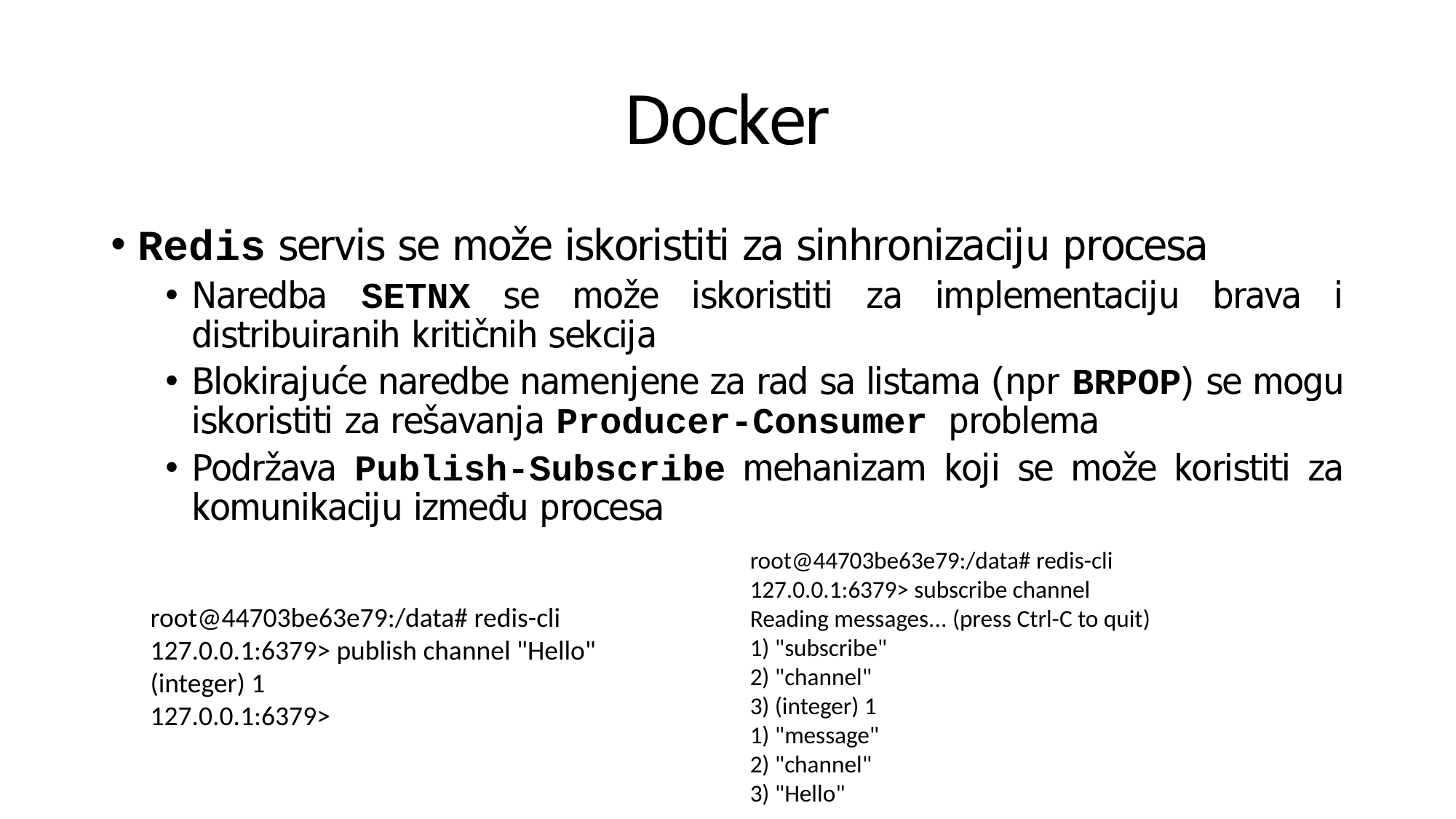

# Docker
Redis servis se može iskoristiti za sinhronizaciju procesa
Naredba SETNX se može iskoristiti za implementaciju brava i distribuiranih kritičnih sekcija
Blokirajuće naredbe namenjene za rad sa listama (npr BRPOP) se mogu iskoristiti za rešavanja Producer-Consumer problema
Podržava Publish-Subscribe mehanizam koji se može koristiti za komunikaciju između procesa
root@44703be63e79:/data# redis-cli
127.0.0.1:6379> subscribe channel
Reading messages... (press Ctrl-C to quit)
1) "subscribe"
2) "channel"
3) (integer) 1
1) "message"
2) "channel"
3) "Hello"
root@44703be63e79:/data# redis-cli
127.0.0.1:6379> publish channel "Hello"
(integer) 1
127.0.0.1:6379>